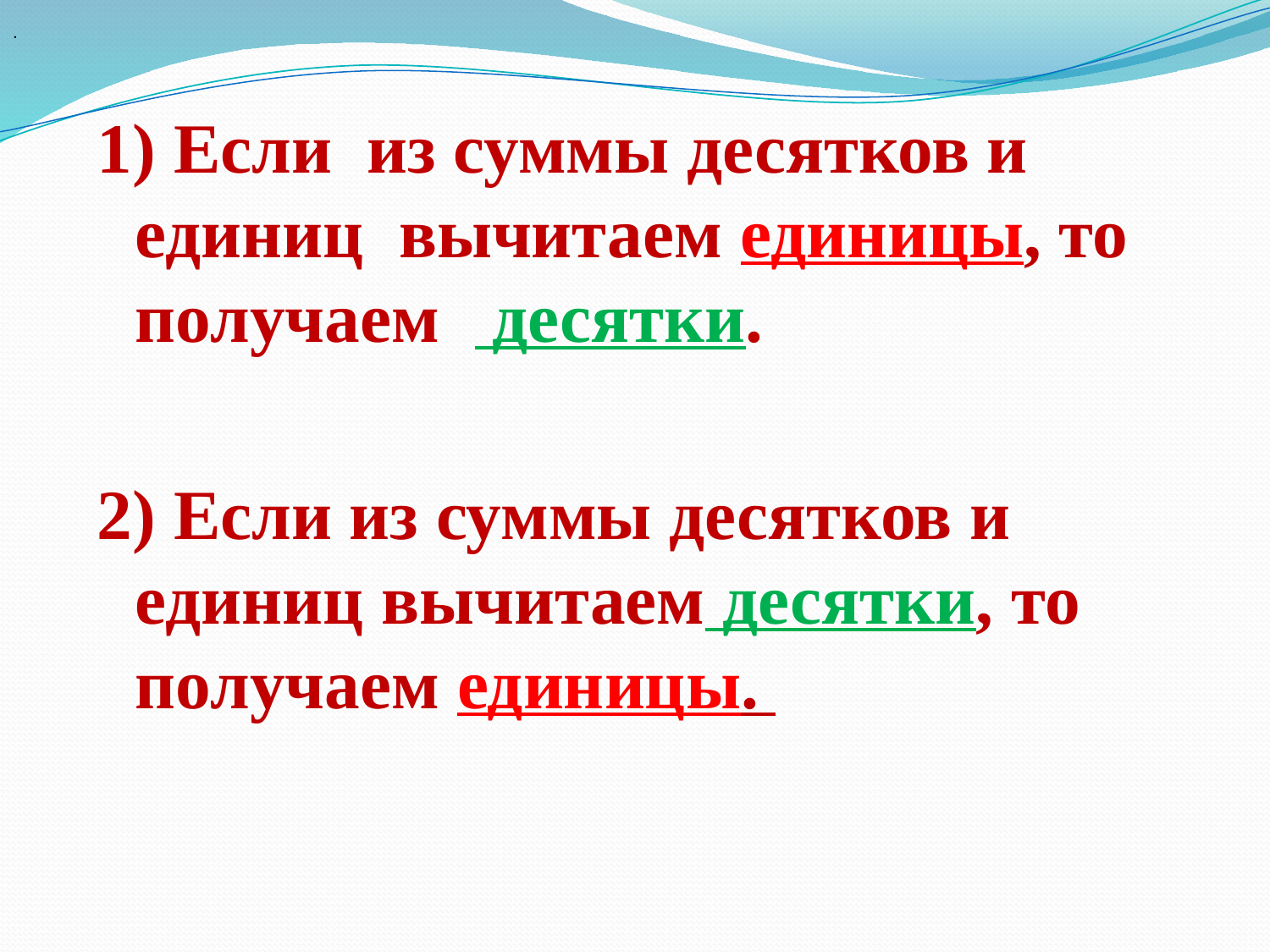

.
#
1) Если  из суммы десятков и единиц  вычитаем единицы, то получаем   десятки.

2) Если из суммы десятков и единиц вычитаем десятки, то получаем единицы.